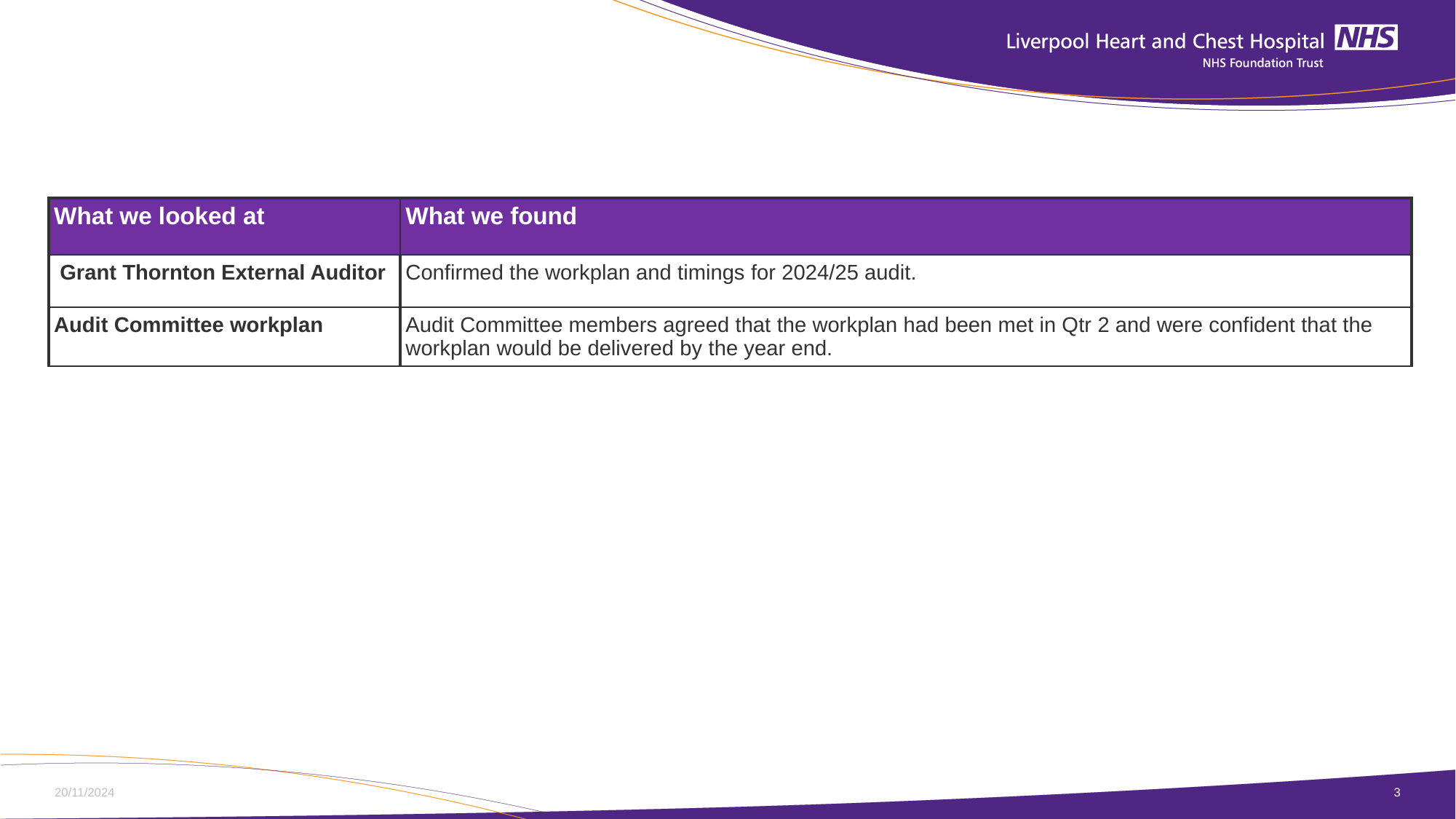

| What we looked at | What we found |
| --- | --- |
| Grant Thornton External Auditor | Confirmed the workplan and timings for 2024/25 audit. |
| Audit Committee workplan | Audit Committee members agreed that the workplan had been met in Qtr 2 and were confident that the workplan would be delivered by the year end. |
20/11/2024
3